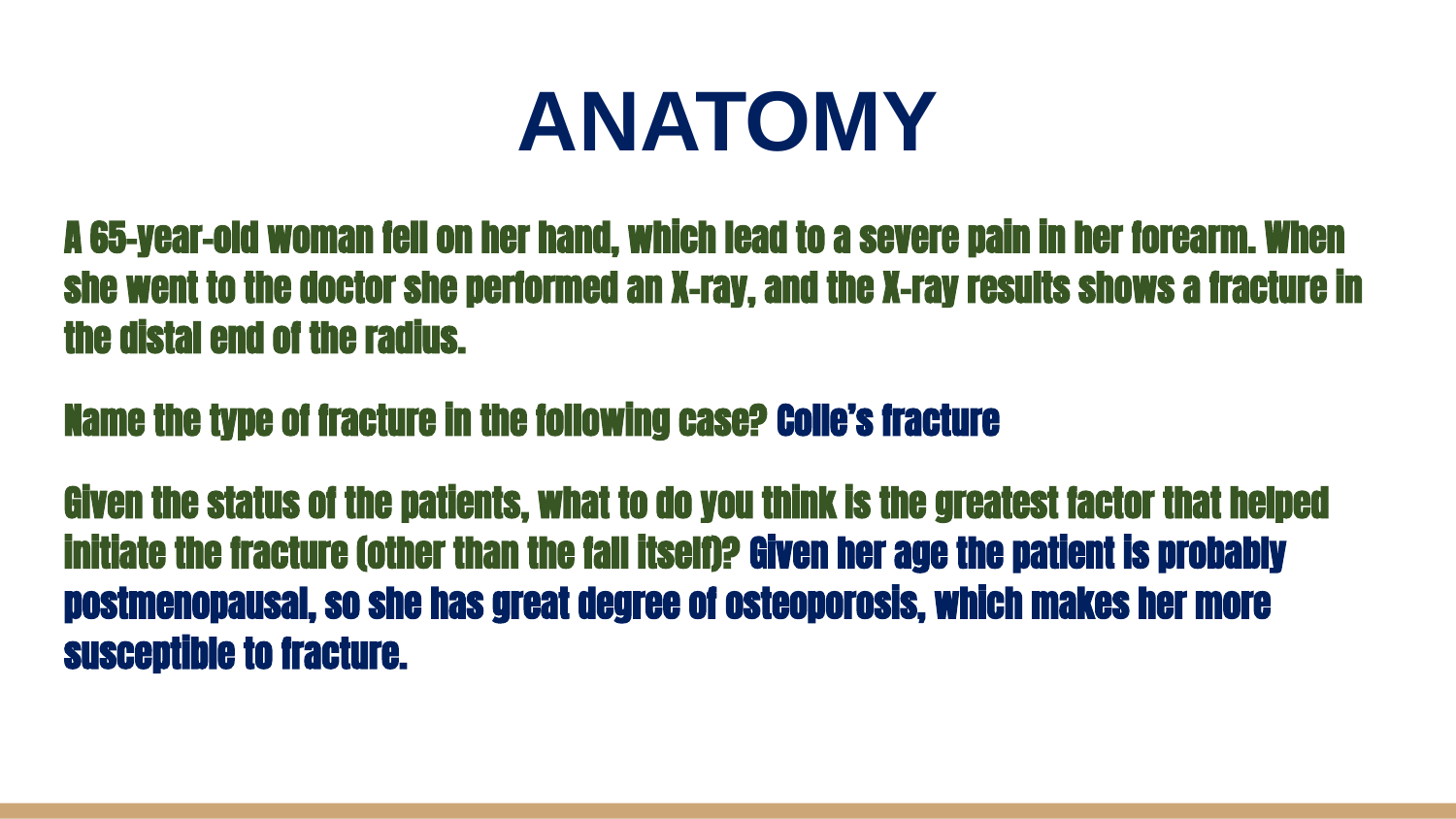

# ANATOMY
A 65-year-old woman fell on her hand, which lead to a severe pain in her forearm. When she went to the doctor she performed an X-ray, and the X-ray results shows a fracture in the distal end of the radius.
Name the type of fracture in the following case? Colle’s fracture
Given the status of the patients, what to do you think is the greatest factor that helped initiate the fracture (other than the fall itself)? Given her age the patient is probably postmenopausal, so she has great degree of osteoporosis, which makes her more susceptible to fracture.